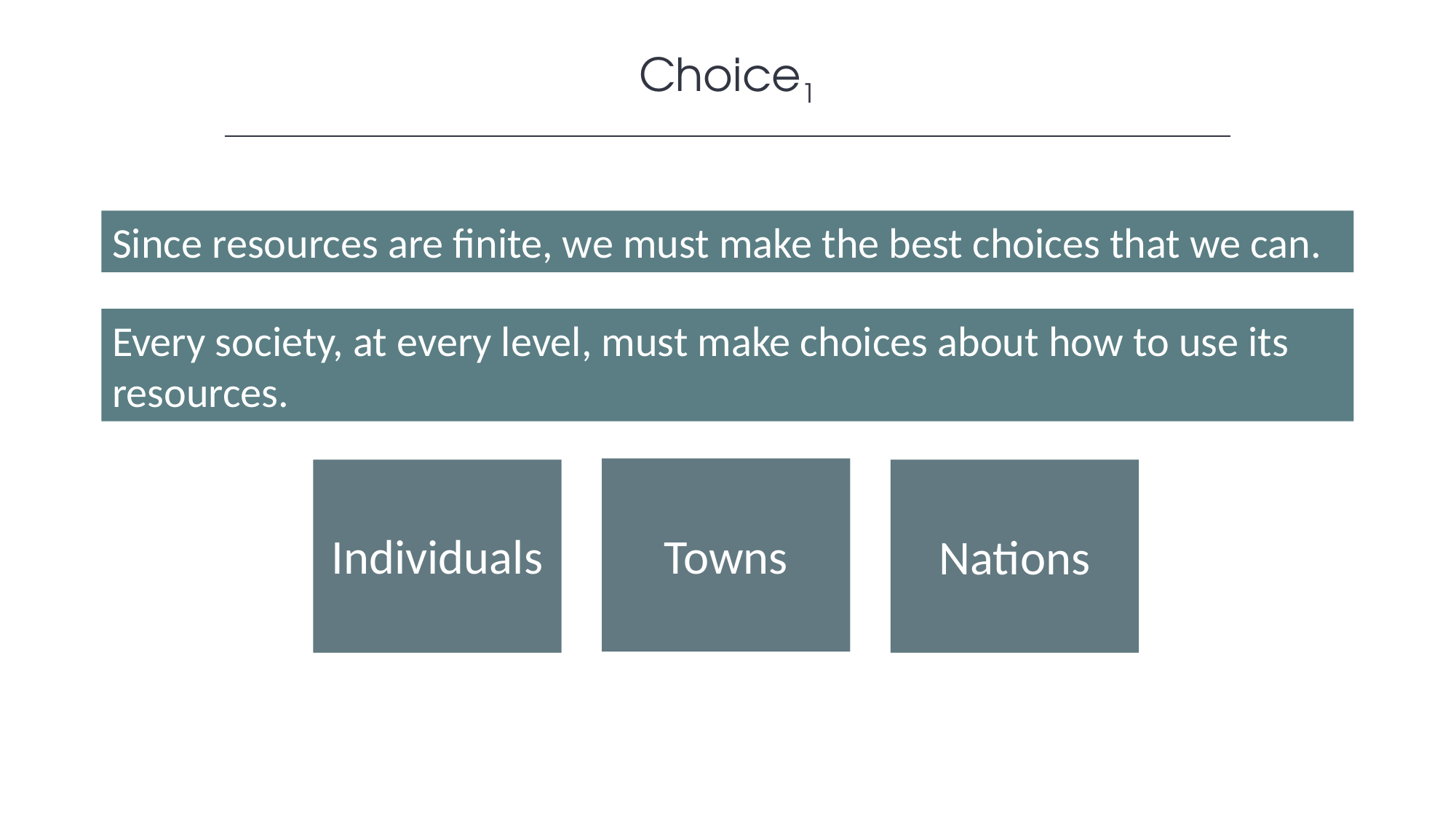

Choice1
Since resources are finite, we must make the best choices that we can.
Every society, at every level, must make choices about how to use its resources.

Towns

Individuals

Nations